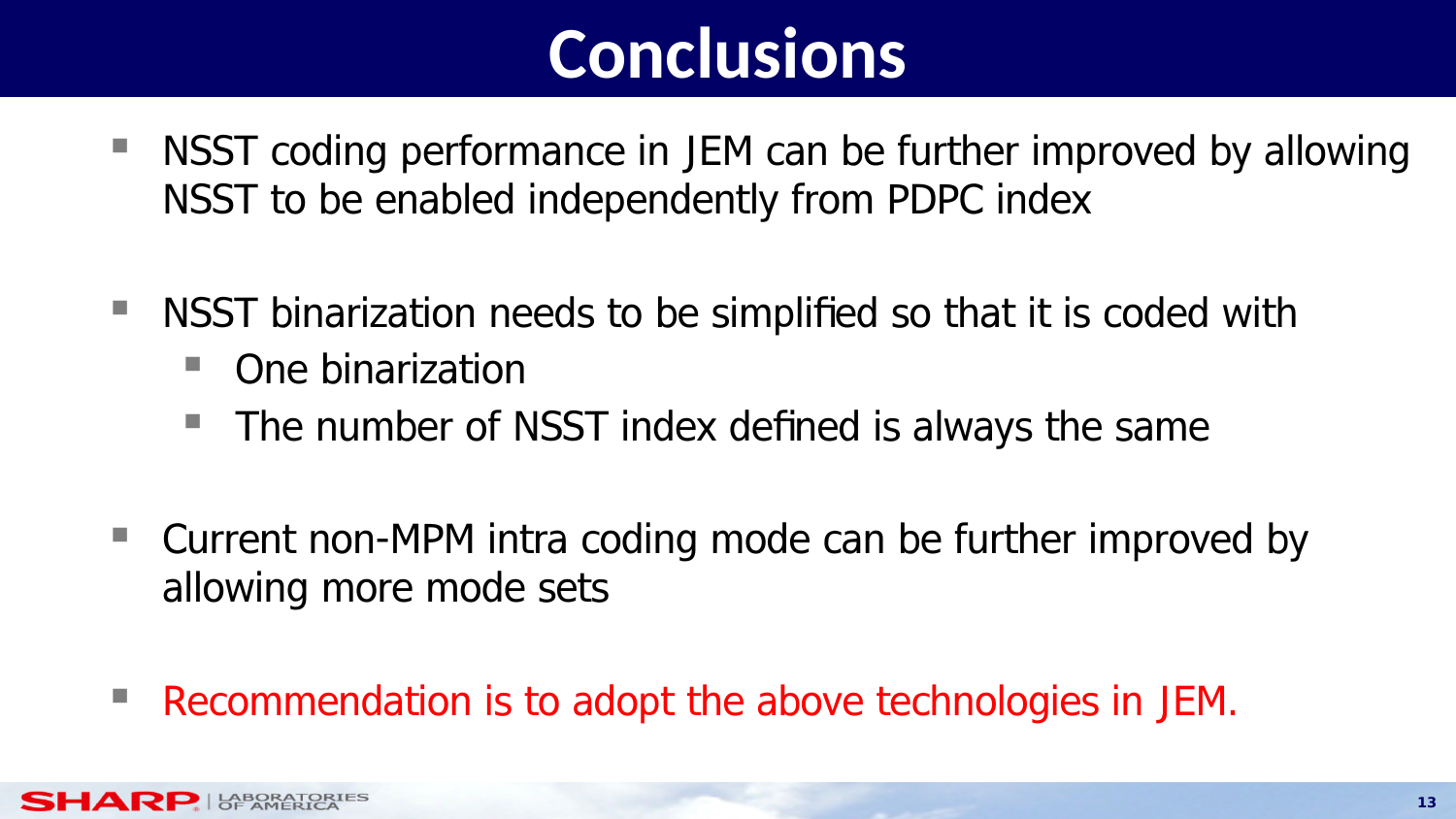

Conclusions
NSST coding performance in JEM can be further improved by allowing NSST to be enabled independently from PDPC index

NSST binarization needs to be simplified so that it is coded with
One binarization
The number of NSST index defined is always the same

Current non-MPM intra coding mode can be further improved by allowing more mode sets

Recommendation is to adopt the above technologies in JEM.